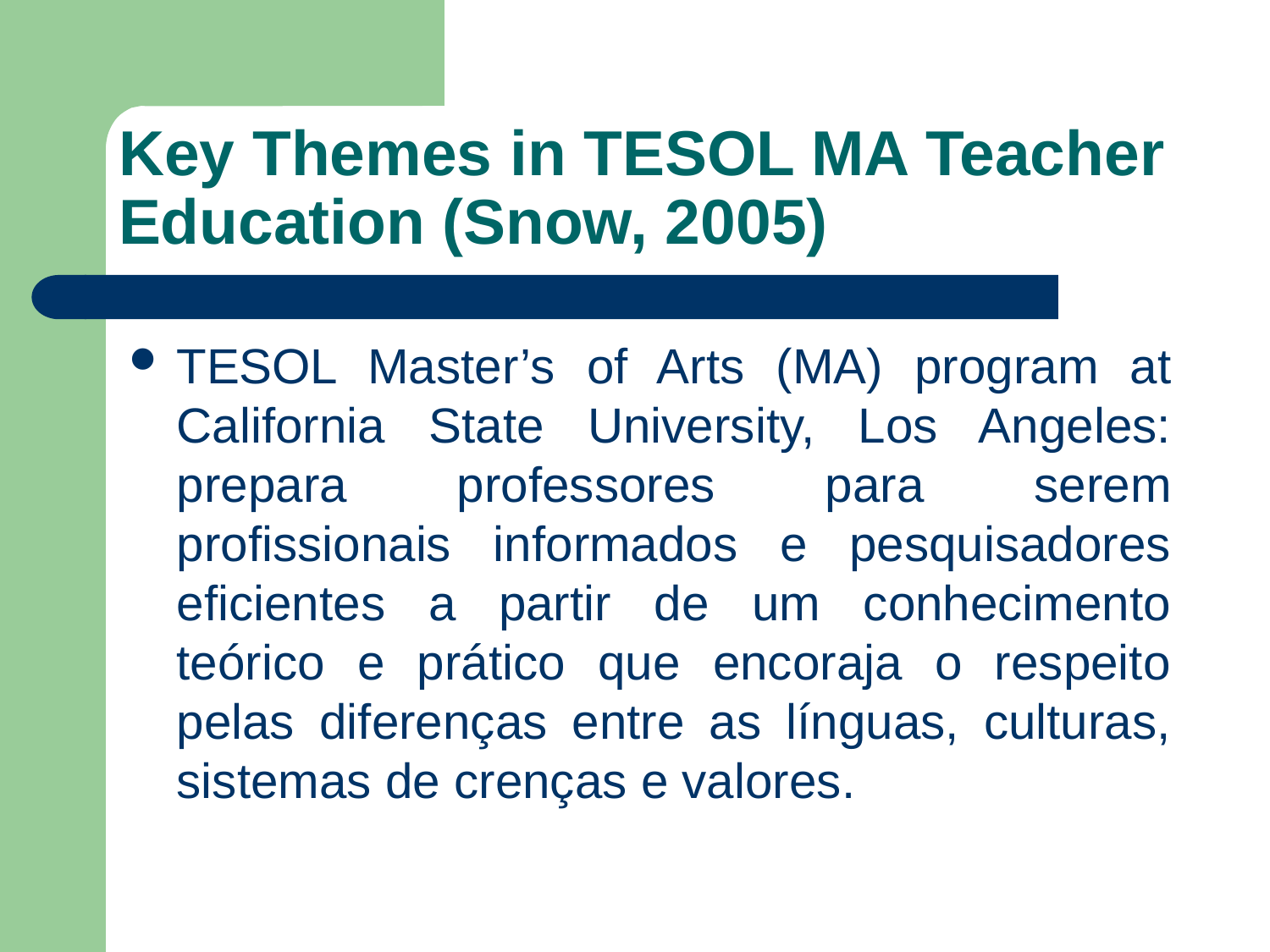

# Key Themes in TESOL MA Teacher Education (Snow, 2005)
TESOL Master’s of Arts (MA) program at California State University, Los Angeles: prepara professores para serem profissionais informados e pesquisadores eficientes a partir de um conhecimento teórico e prático que encoraja o respeito pelas diferenças entre as línguas, culturas, sistemas de crenças e valores.